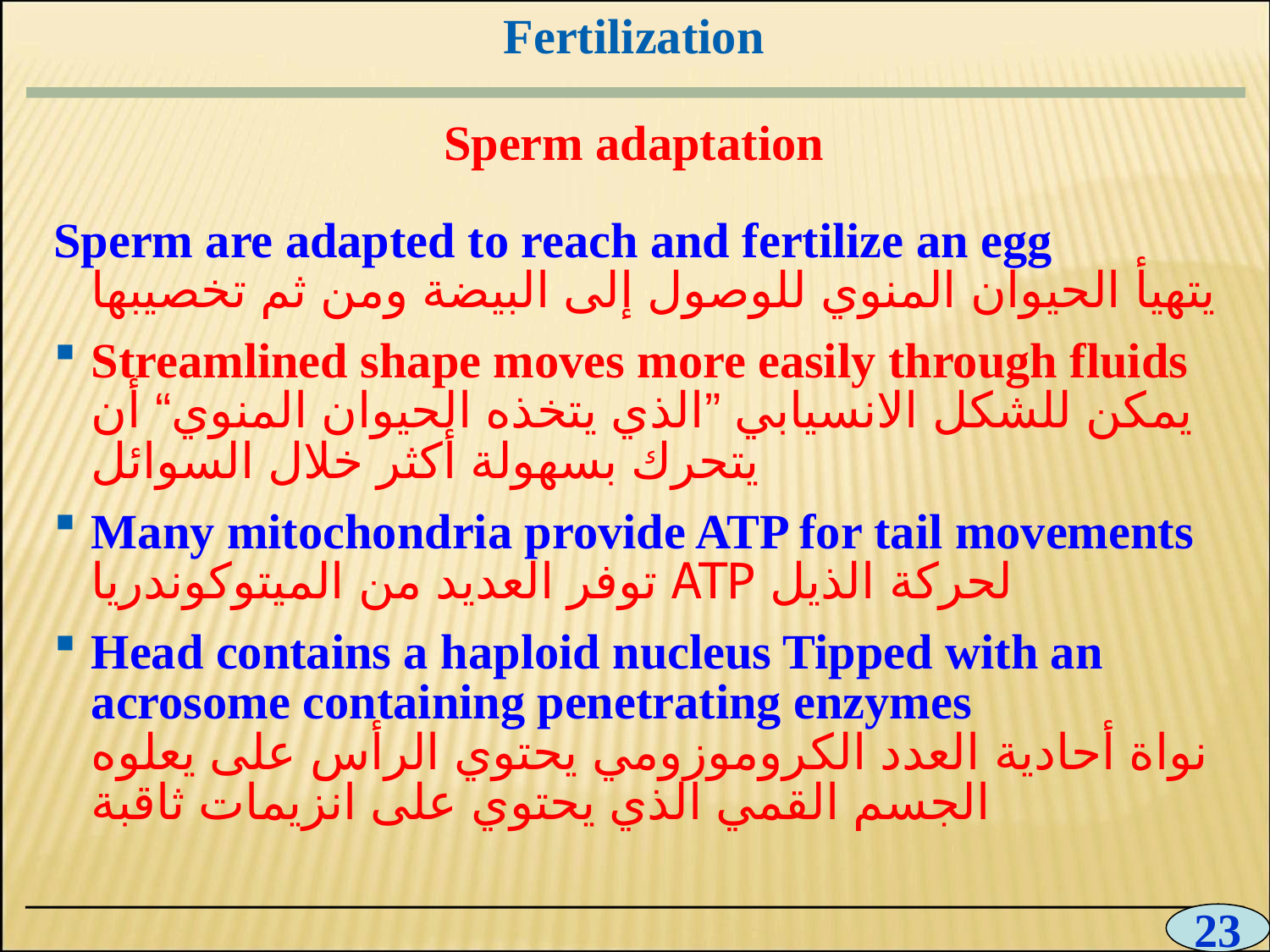

# Fertilization Sperm adaptation
0

Sperm are adapted to reach and fertilize an egg
يتهيأ الحيوان المنوي للوصول إلى البيضة ومن ثم تخصيبها
Streamlined shape moves more easily through fluids
يمكن للشكل الانسيابي ”الذي يتخذه الحيوان المنوي“ أن يتحرك بسهولة أكثر خلال السوائل
Many mitochondria provide ATP for tail movements
توفر العديد من الميتوكوندريا ATP لحركة الذيل
Head contains a haploid nucleus Tipped with an acrosome containing penetrating enzymes
نواة أحادية العدد الكروموزومي يحتوي الرأس على يعلوه الجسم القمي الذي يحتوي على انزيمات ثاقبة

23